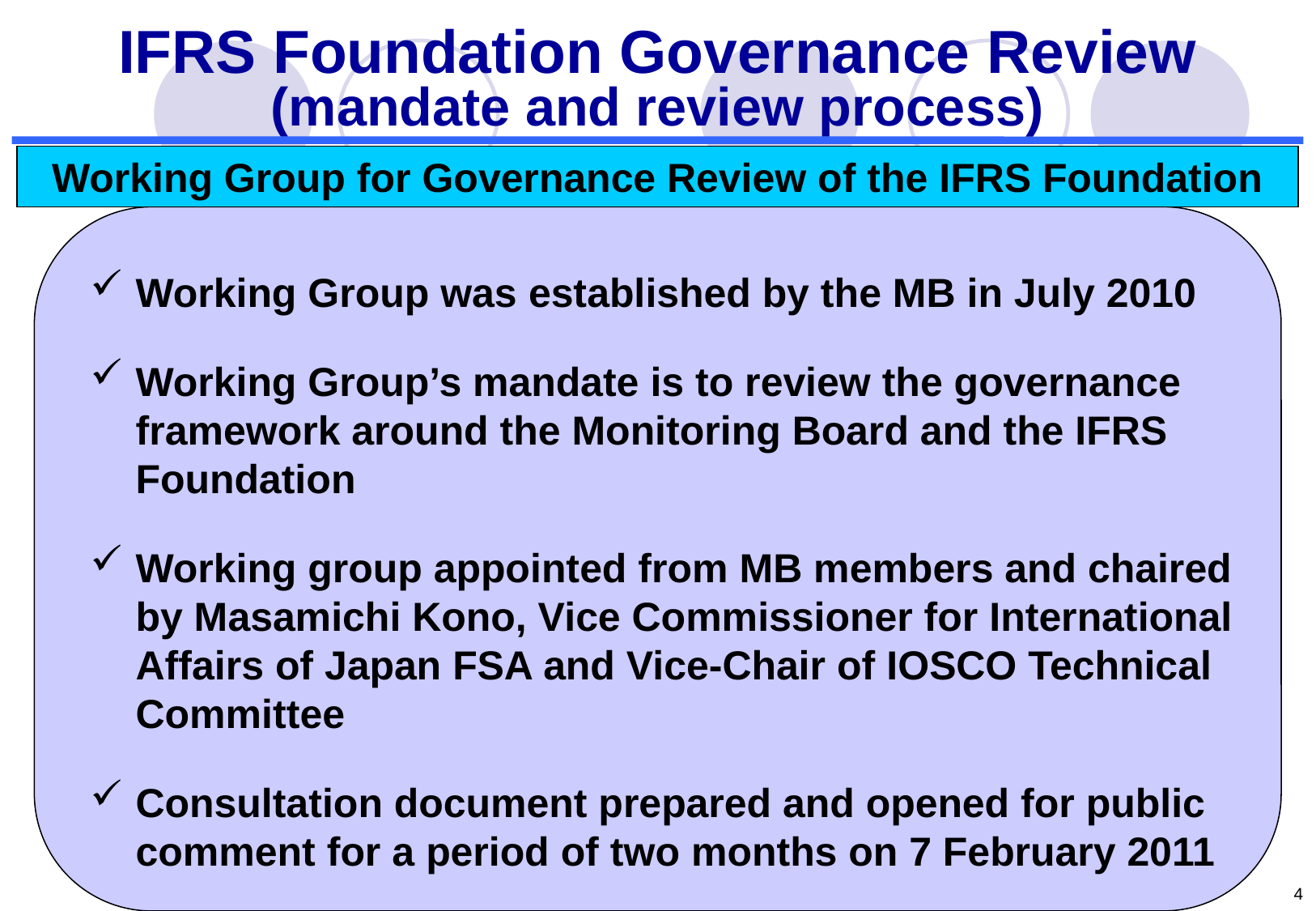

IFRS Foundation Governance Review
(mandate and review process)

Working Group for Governance Review of the IFRS Foundation
Working Group was established by the MB in July 2010
Working Group’s mandate is to review the governance framework around the Monitoring Board and the IFRS Foundation
Working group appointed from MB members and chaired by Masamichi Kono, Vice Commissioner for International Affairs of Japan FSA and Vice-Chair of IOSCO Technical Committee
Consultation document prepared and opened for public comment for a period of two months on 7 February 2011
4